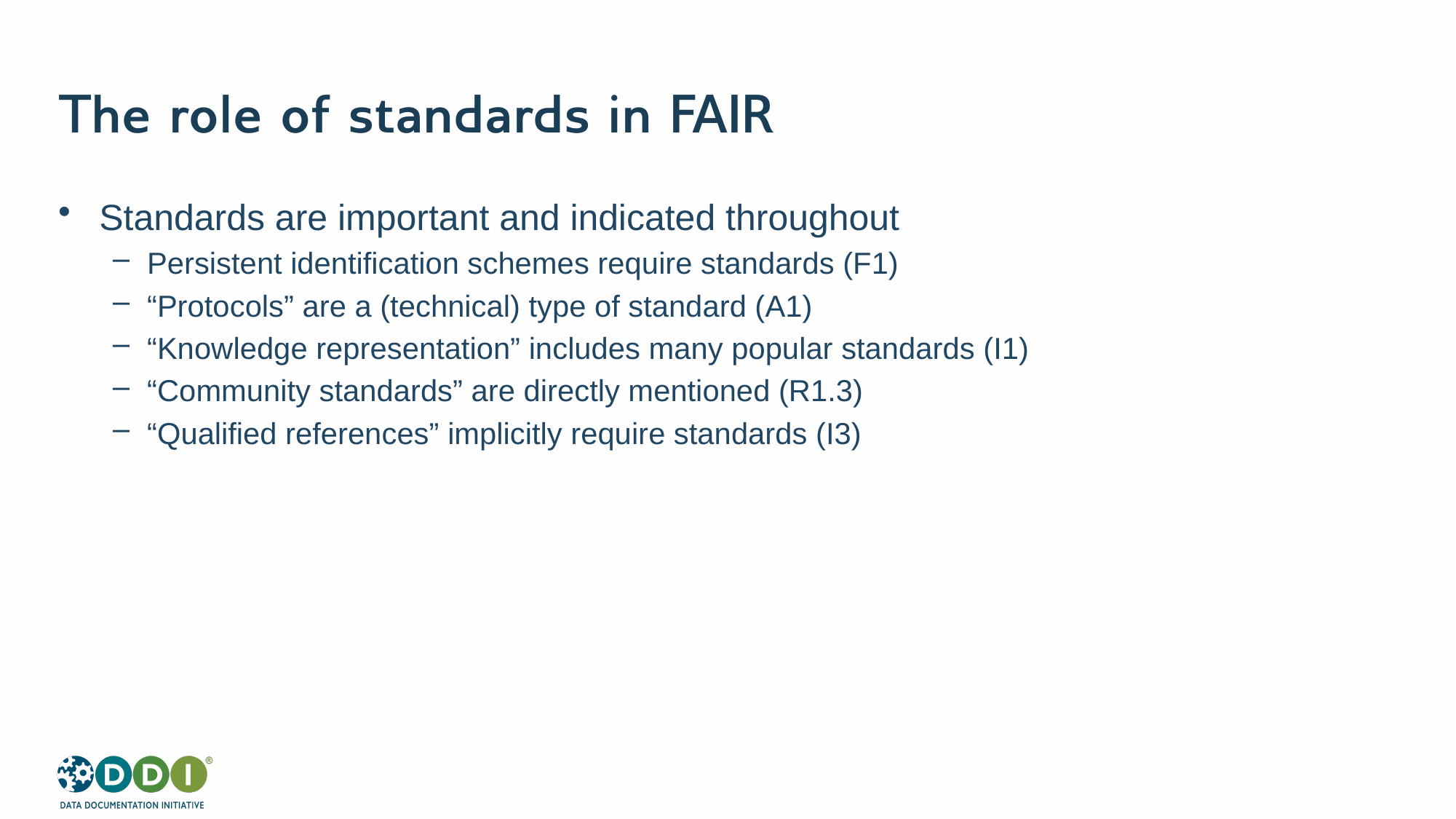

# The role of standards in FAIR
Standards are important and indicated throughout
Persistent identification schemes require standards (F1)
“Protocols” are a (technical) type of standard (A1)
“Knowledge representation” includes many popular standards (I1)
“Community standards” are directly mentioned (R1.3)
“Qualified references” implicitly require standards (I3)